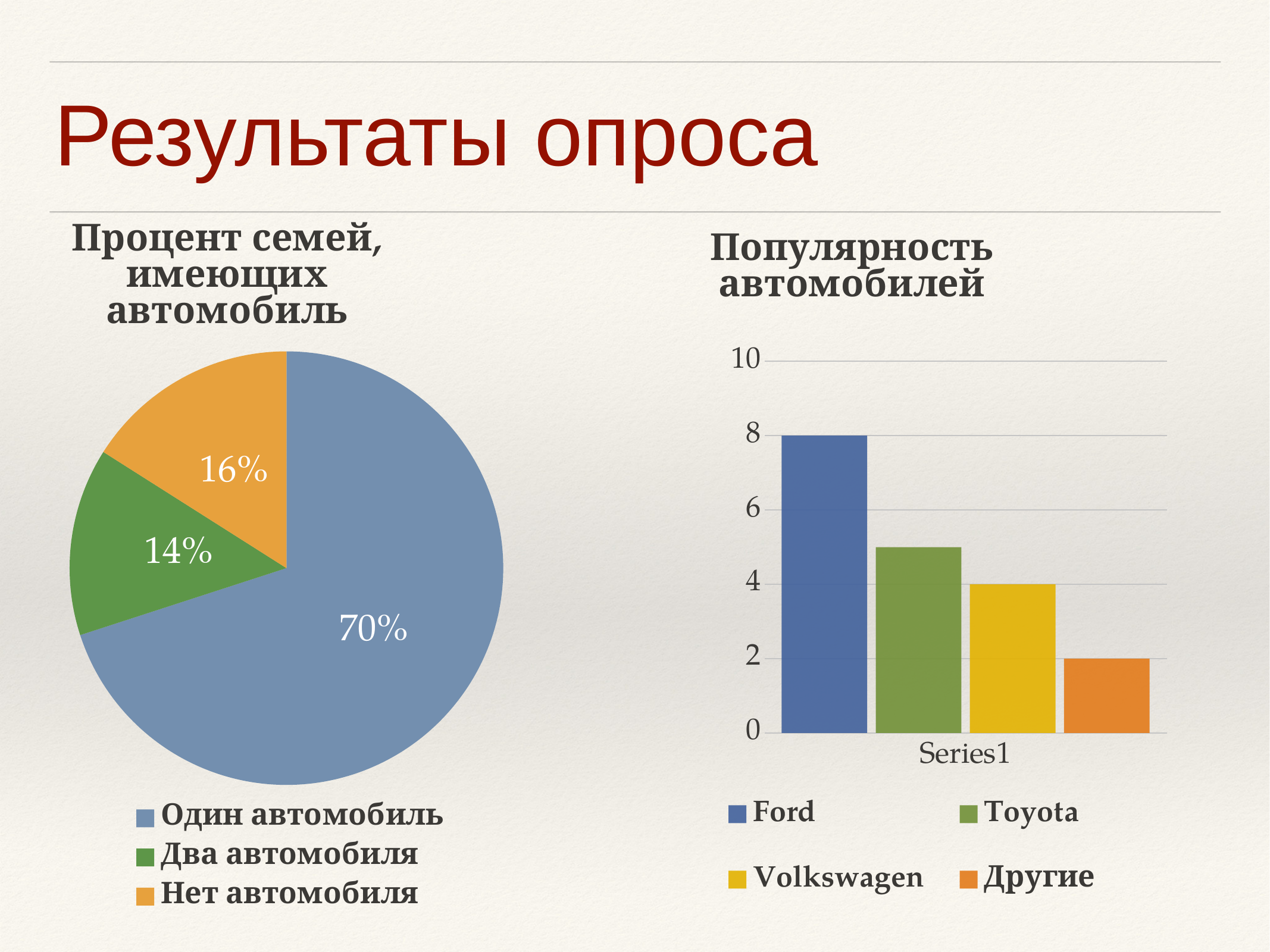

# Результаты опроса

### Chart: Процент семей, имеющих автомобиль

| Category | Region 1 |
|---|---|
| Один автомобиль | 35.0 |
| Два автомобиля | 7.0 |
| Нет автомобиля  | 8.0 |

### Chart: Популярность автомобилей

| Category | Ford | Toyota | Volkswagen | Другие |
|---|---|---|---|---|
|  | 8.0 | 5.0 | 4.0 | 2.0 |